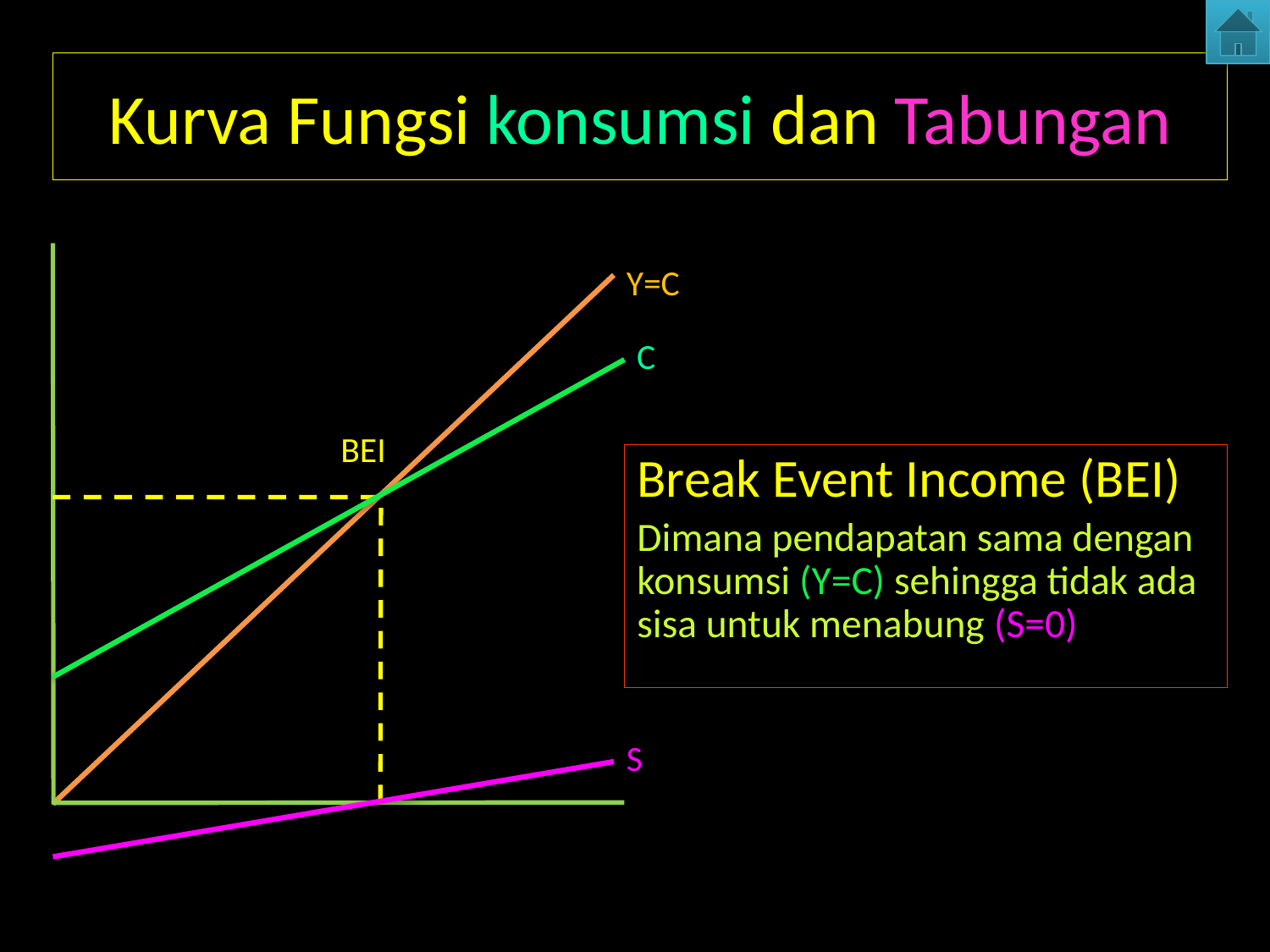

# Kurva Fungsi konsumsi dan Tabungan

Y=C
C
BEI
Break Event Income (BEI)
Dimana pendapatan sama dengan konsumsi (Y=C) sehingga tidak ada sisa untuk menabung (S=0)

S